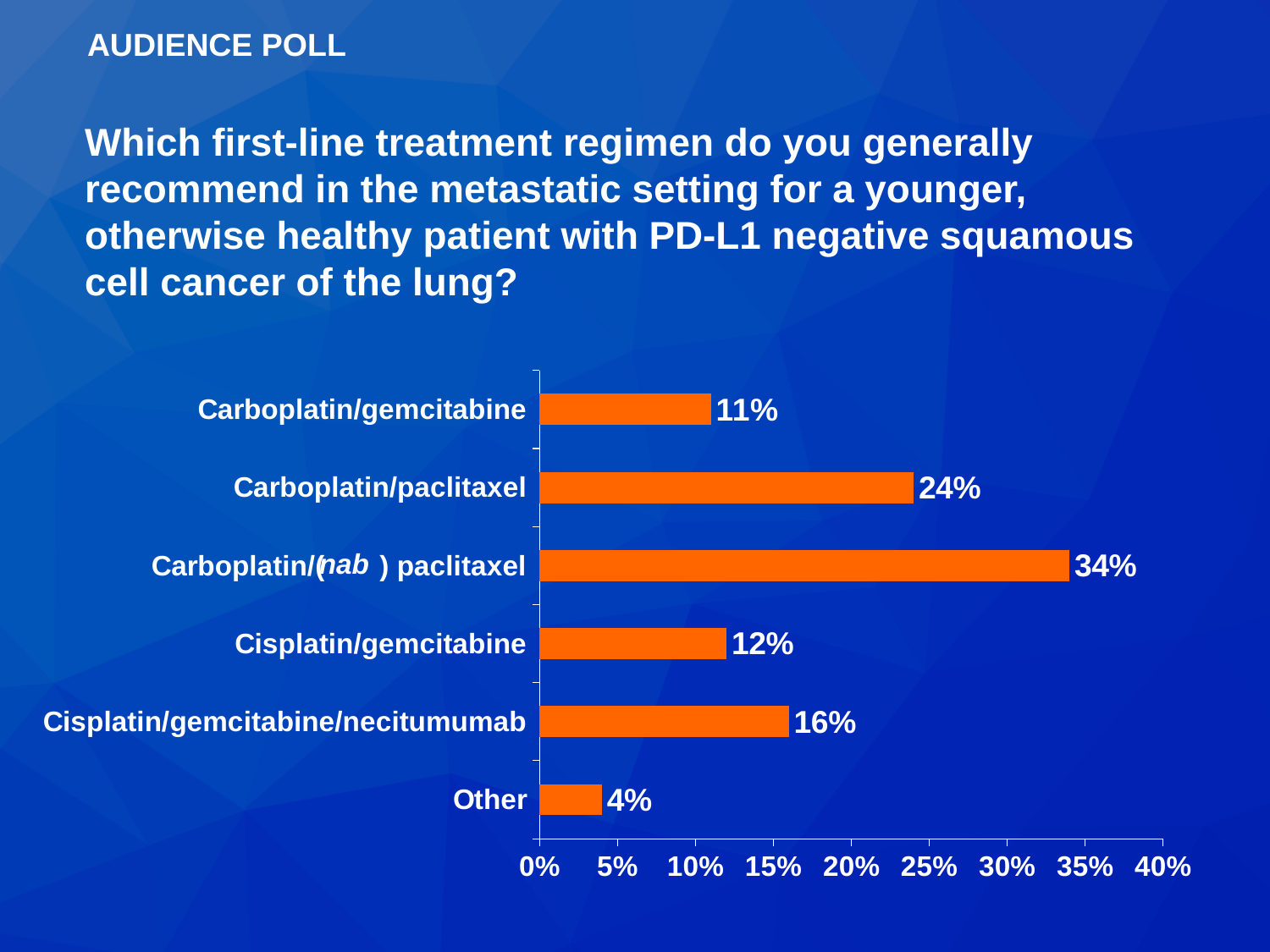

AUDIENCE POLL
Which first-line treatment regimen do you generally recommend in the metastatic setting for a younger, otherwise healthy patient with PD-L1 negative squamous cell cancer of the lung?

### Chart

| Category | Series 1 |
|---|---|
| Other | 0.04 |
| Cisplatin/gemcitabine/necitumumab | 0.16 |
| Cisplatin/gemcitabine | 0.12 |
| Carboplatin/(       ) paclitaxel | 0.34 |
| Carboplatin/paclitaxel | 0.24 |
| Carboplatin/gemcitabine | 0.11 |
nab